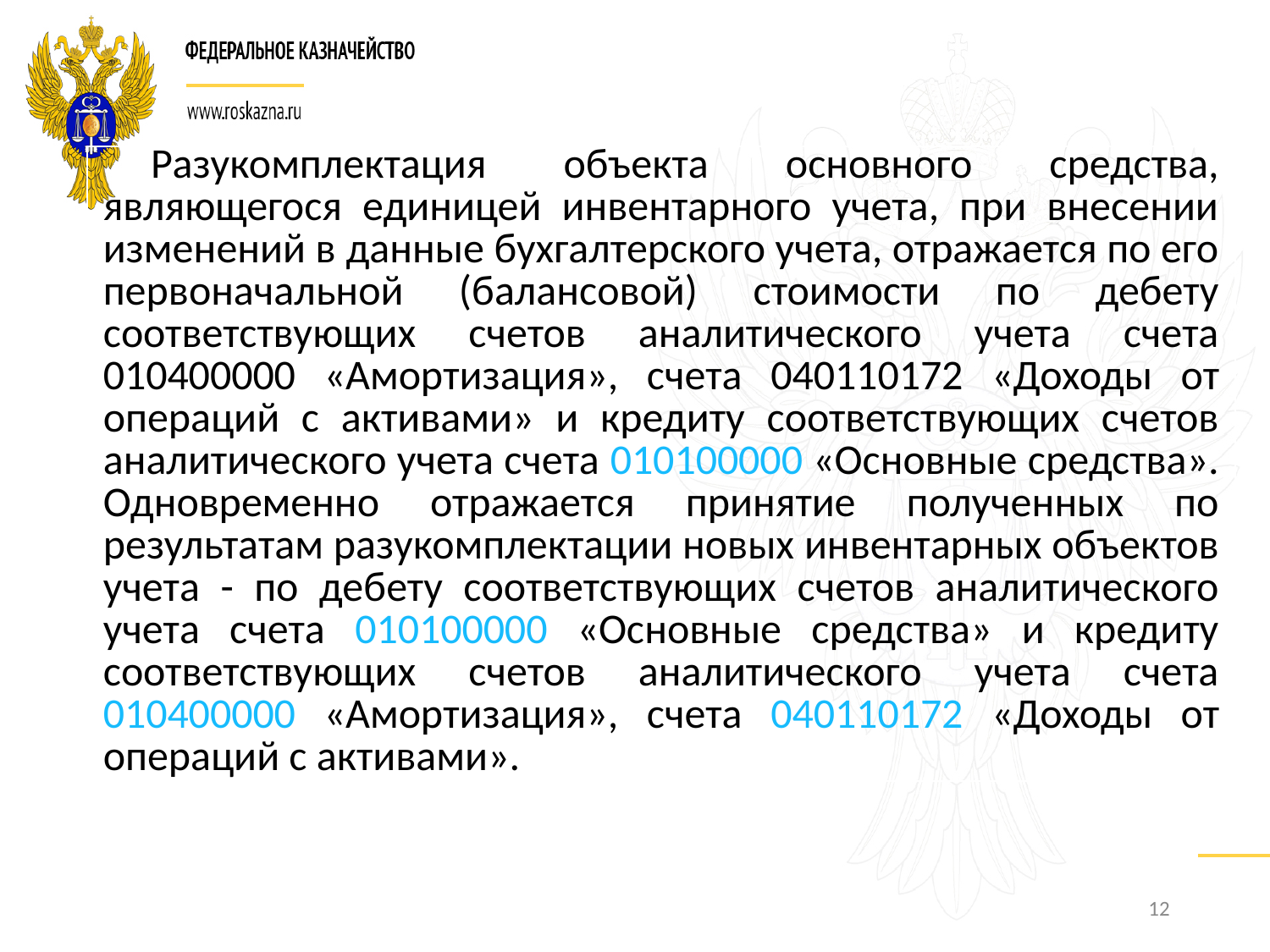

| Разукомплектация объекта основного средства, являющегося единицей инвентарного учета, при внесении изменений в данные бухгалтерского учета, отражается по его первоначальной (балансовой) стоимости по дебету соответствующих счетов аналитического учета счета 010400000 «Амортизация», счета 040110172 «Доходы от операций с активами» и кредиту соответствующих счетов аналитического учета счета 010100000 «Основные средства». Одновременно отражается принятие полученных по результатам разукомплектации новых инвентарных объектов учета - по дебету соответствующих счетов аналитического учета счета 010100000 «Основные средства» и кредиту соответствующих счетов аналитического учета счета 010400000 «Амортизация», счета 040110172 «Доходы от операций с активами». |
| --- |
12